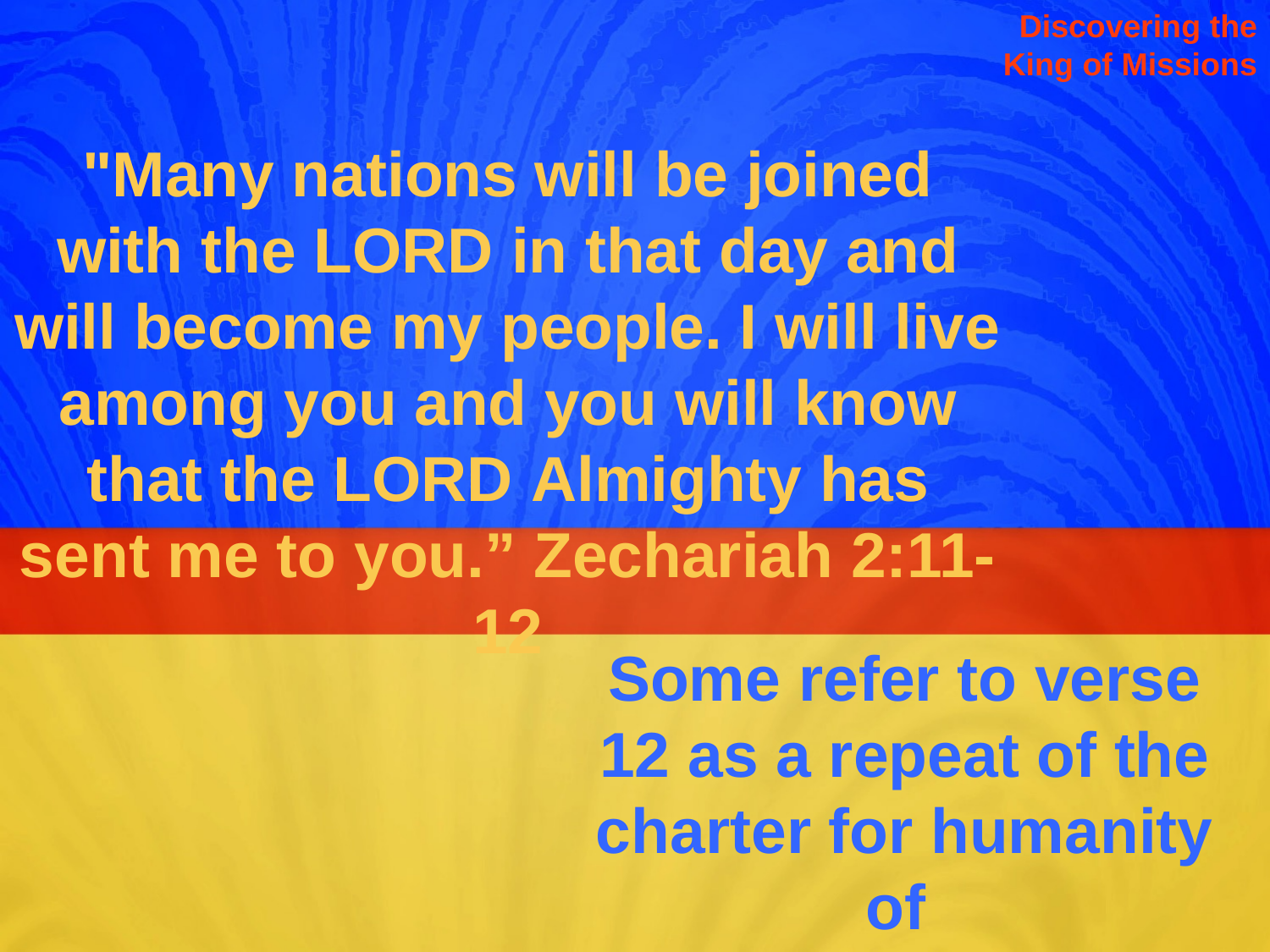

Discovering the King of Missions
"Many nations will be joined with the Lord in that day and will become my people. I will live among you and you will know that the Lord Almighty has sent me to you.” Zechariah 2:11-12
Some refer to verse 12 as a repeat of the charter for humanity of
2 Samuel 7:19.